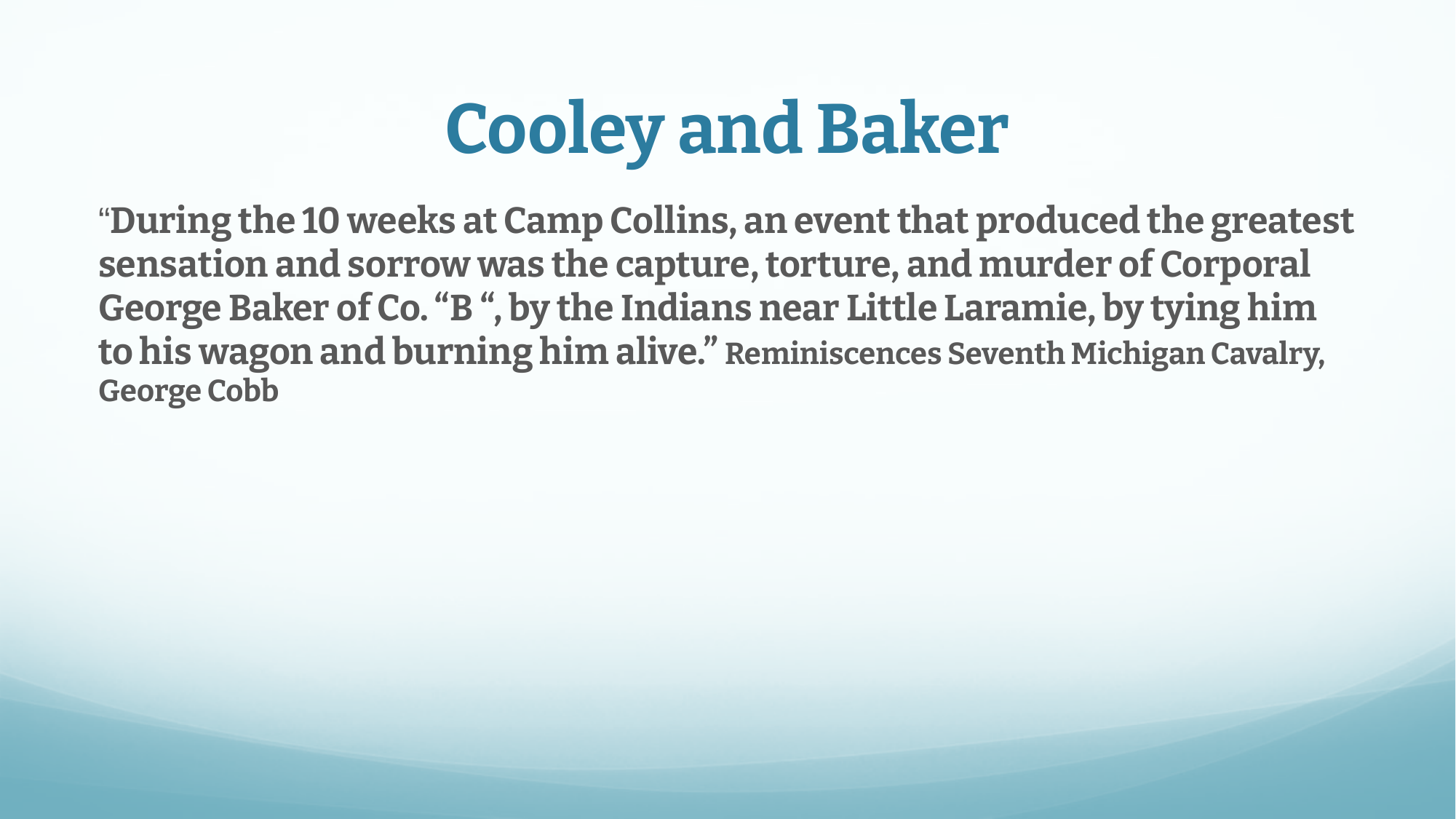

# Cooley and Baker
“During the 10 weeks at Camp Collins, an event that produced the greatest sensation and sorrow was the capture, torture, and murder of Corporal George Baker of Co. “B “, by the Indians near Little Laramie, by tying him to his wagon and burning him alive.” Reminiscences Seventh Michigan Cavalry, George Cobb